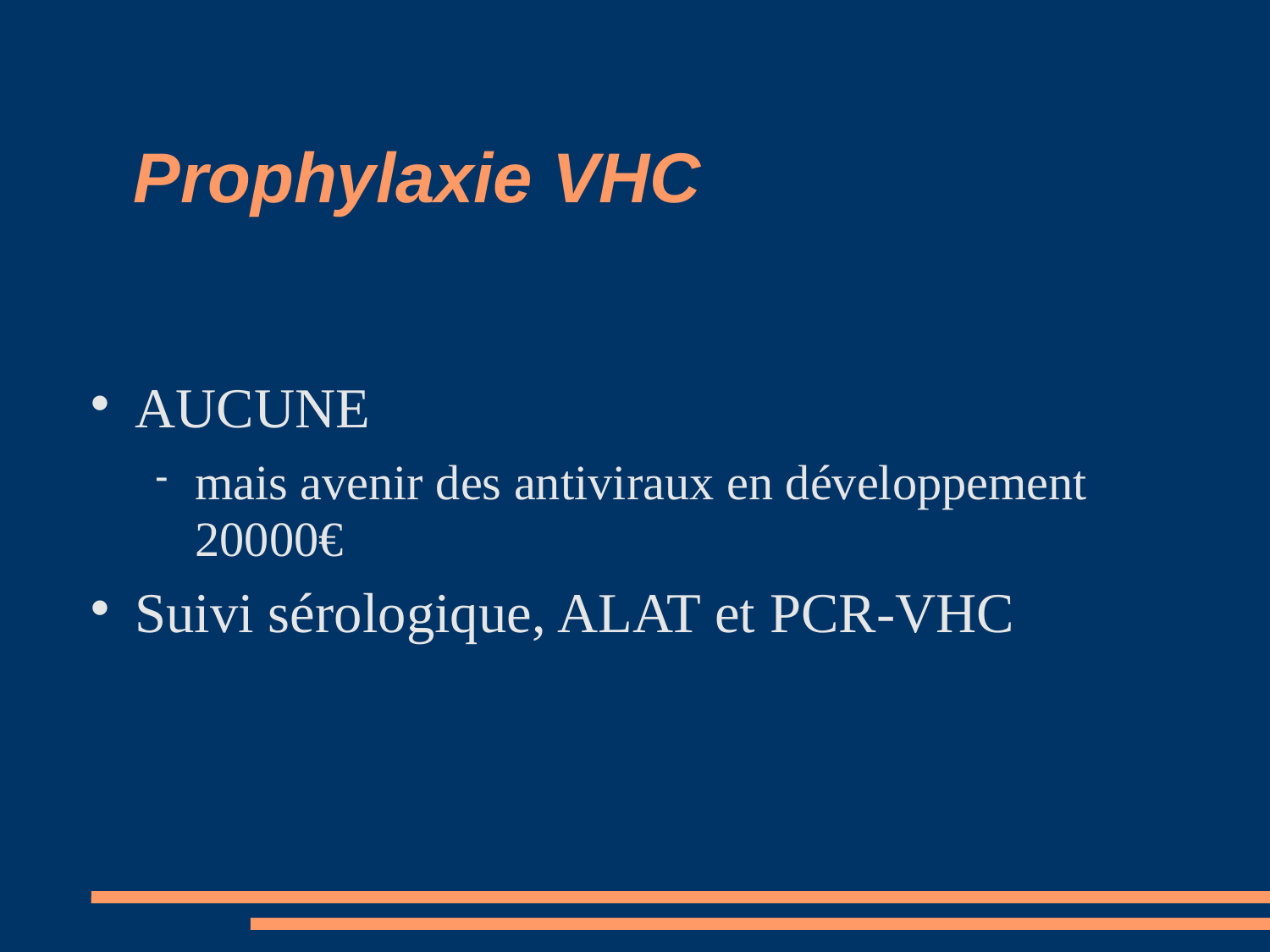

# Prophylaxie VHC
AUCUNE
mais avenir des antiviraux en développement  20000€
Suivi sérologique, ALAT et PCR-VHC